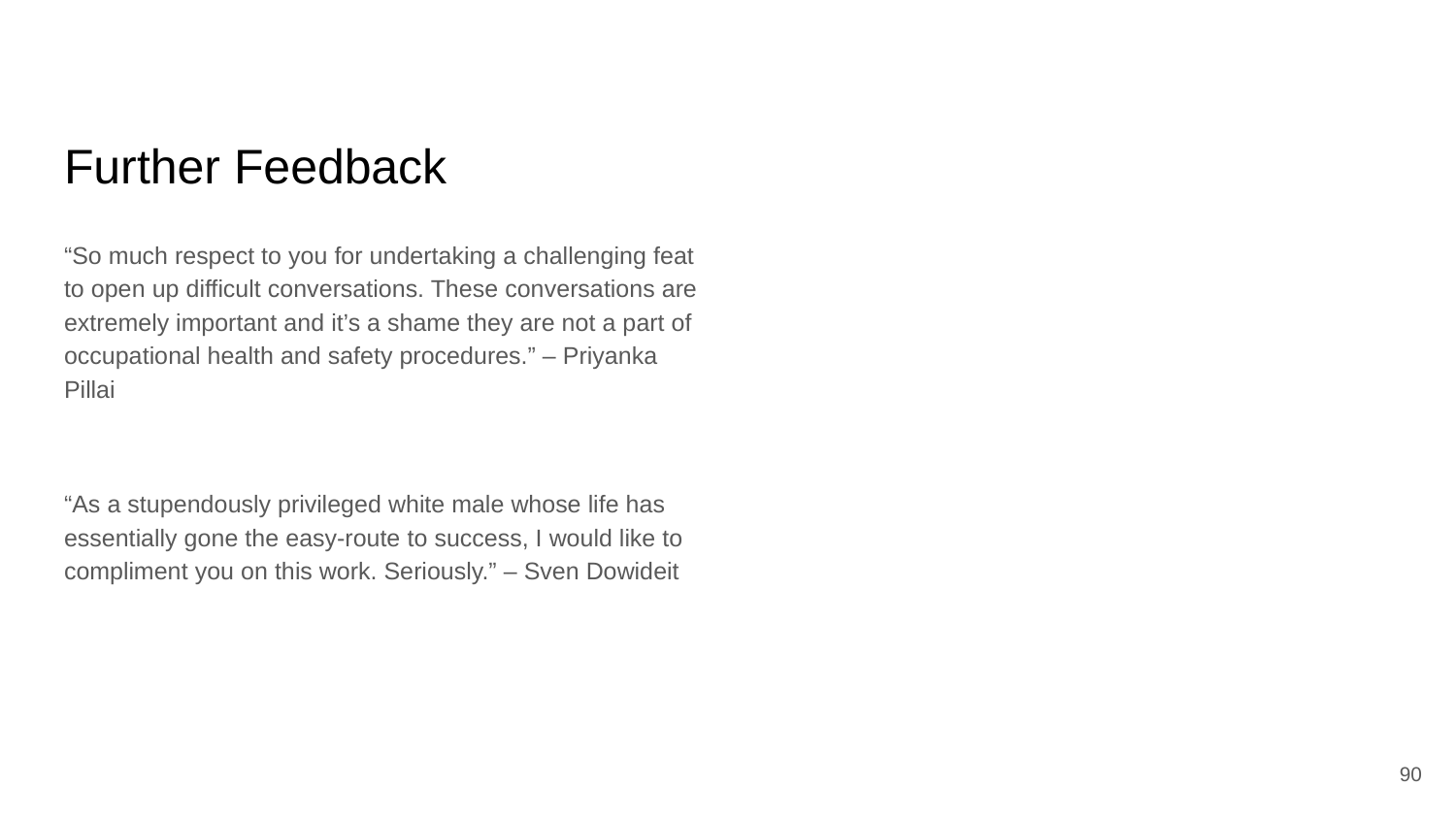

# Further Feedback
“So much respect to you for undertaking a challenging feat to open up difficult conversations. These conversations are extremely important and it’s a shame they are not a part of occupational health and safety procedures.” – Priyanka Pillai

“As a stupendously privileged white male whose life has essentially gone the easy-route to success, I would like to compliment you on this work. Seriously.” – Sven Dowideit
90